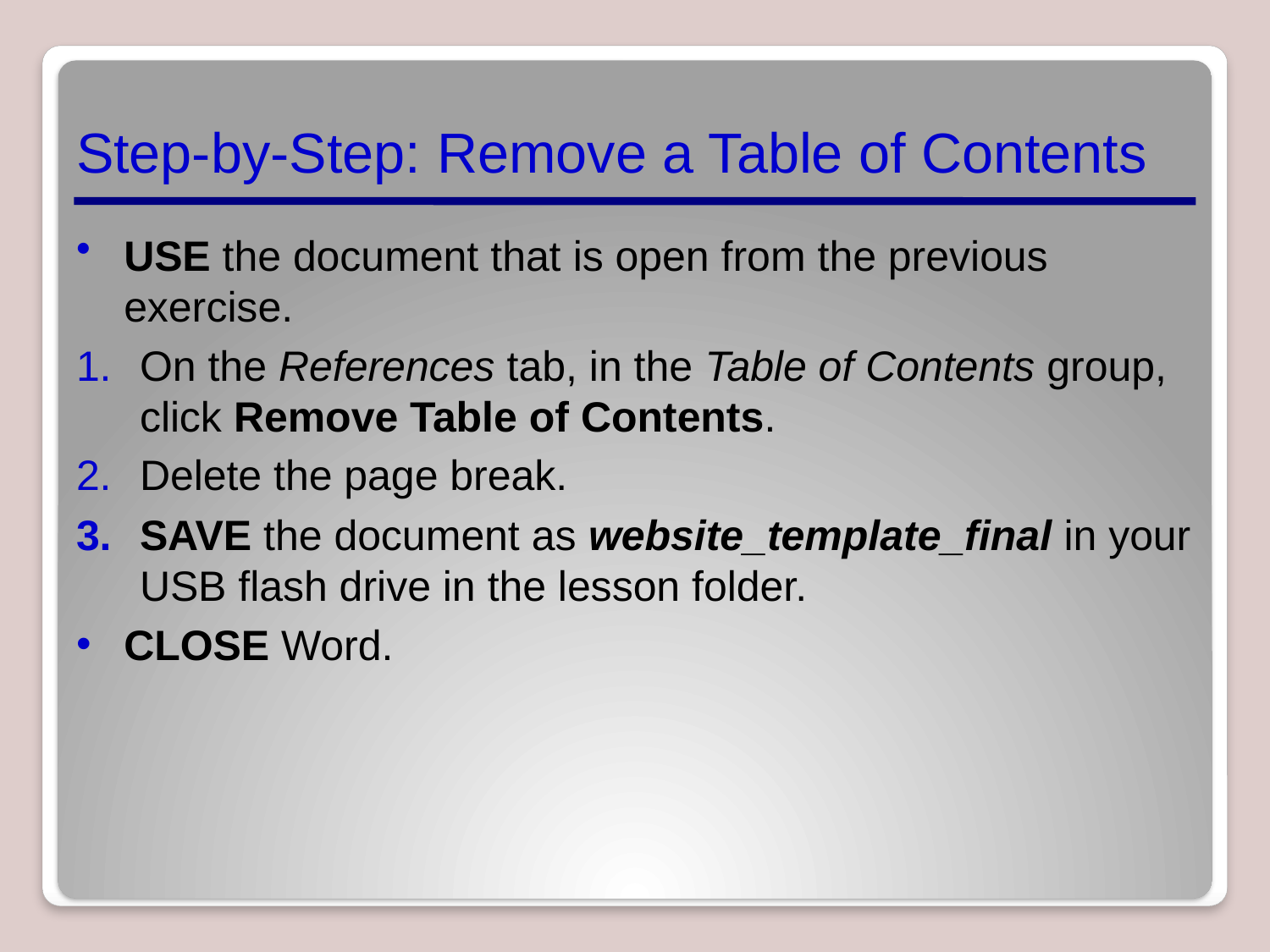

# Step-by-Step: Remove a Table of Contents
USE the document that is open from the previous exercise.
On the References tab, in the Table of Contents group, click Remove Table of Contents.
Delete the page break.
SAVE the document as website_template_final in your USB flash drive in the lesson folder.
CLOSE Word.